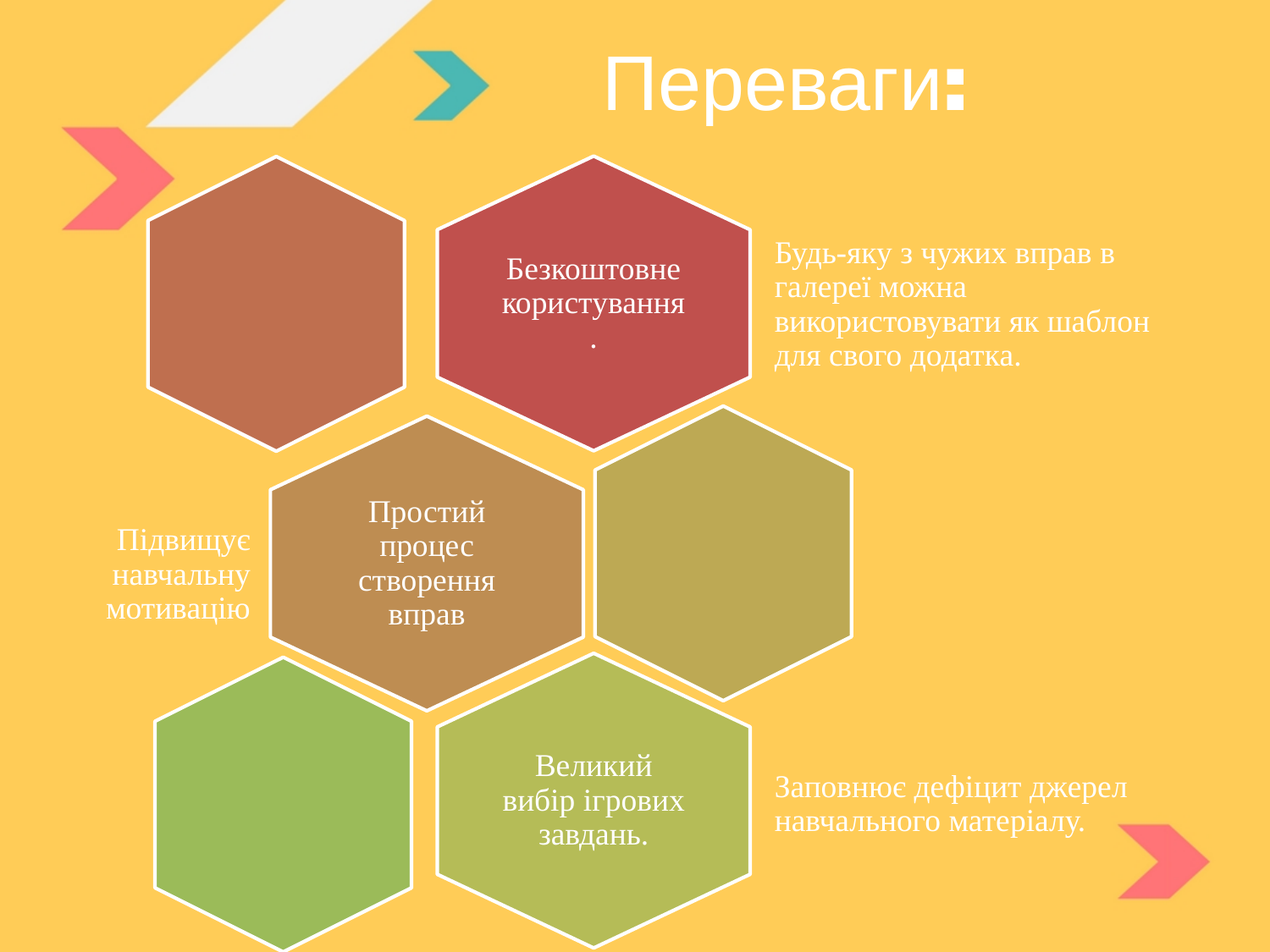

# Переваги:
Безкоштовне користування.
Будь-яку з чужих вправ в галереї можна використовувати як шаблон для свого додатка.

Простий процес створення вправ
Підвищує навчальну мотивацію

Великий вибір ігрових завдань.
Заповнює дефіцит джерел навчального матеріалу.